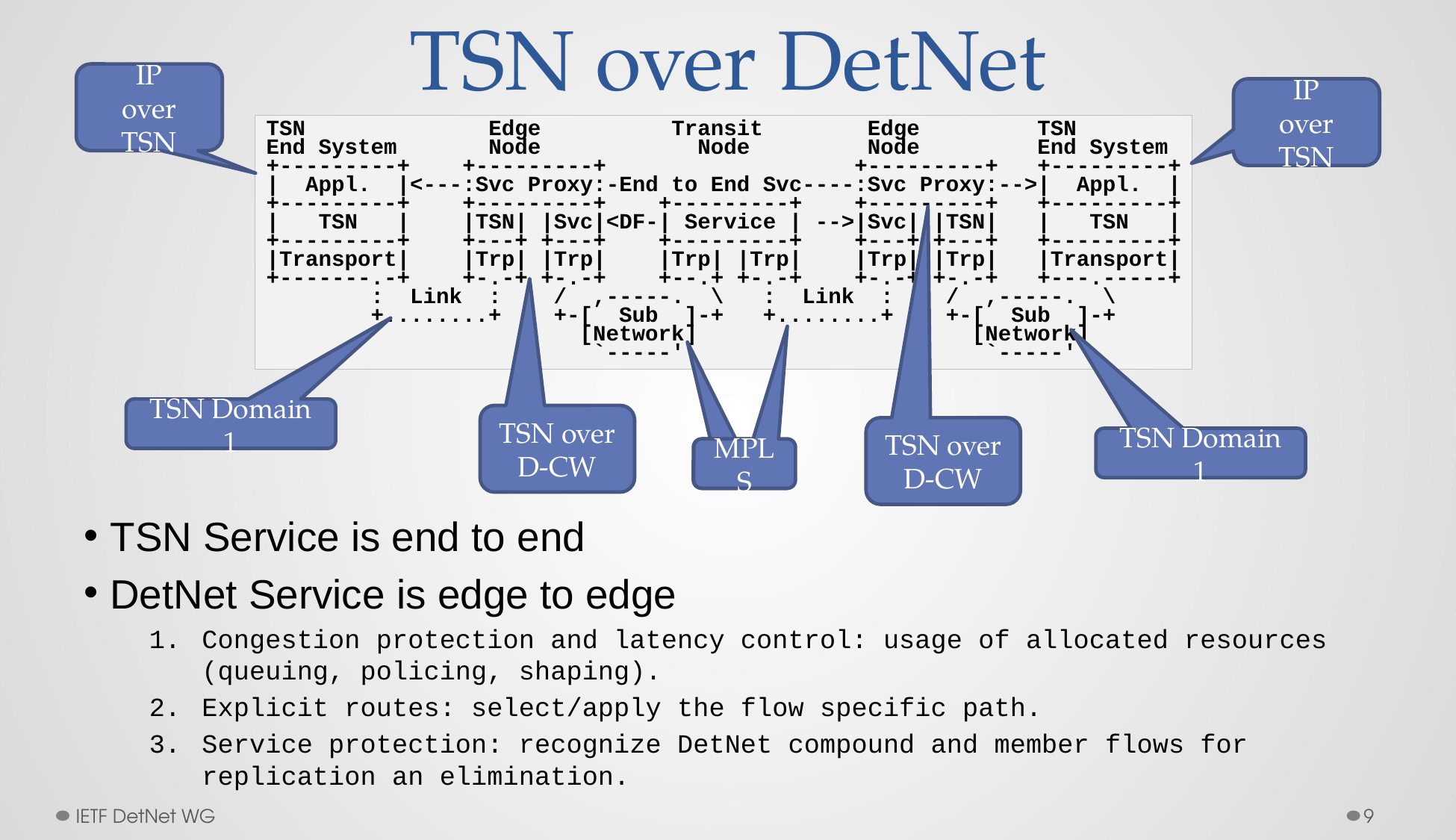

# TSN over DetNet
IP
over TSN
IP
over TSN
TSN              Edge          Transit        Edge         TSN
End System       Node            Node         Node         End System
+---------+    +---------+                   +---------+   +---------+
|  Appl.  |<---:Svc Proxy:-End to End Svc----:Svc Proxy:-->|  Appl.  |
+---------+    +---------+    +---------+    +---------+   +---------+
|   TSN   |    |TSN| |Svc|<DF-| Service | -->|Svc| |TSN|   |   TSN   |
+---------+    +---+ +---+    +---------+    +---+ +---+   +---------+
|Transport|    |Trp| |Trp|    |Trp| |Trp|    |Trp| |Trp|   |Transport|
+-------.-+    +-.-+ +-.-+    +--.+ +-.-+    +-.-+ +-.-+   +---.-----+
        :  Link  :    /  ,-----.  \   :  Link  :    /  ,-----.  \
        +........+    +-[  Sub  ]-+   +........+    +-[  Sub  ]-+
                        [Network]                     [Network]
                         `-----'                       `-----'
TSN Domain 1
TSN over D-CW
TSN over D-CW
TSN Domain 1
MPLS
MPLS
TSN Service is end to end
DetNet Service is edge to edge
Congestion protection and latency control: usage of allocated resources (queuing, policing, shaping).
Explicit routes: select/apply the flow specific path.
Service protection: recognize DetNet compound and member flows for replication an elimination.

IETF DetNet WG
9